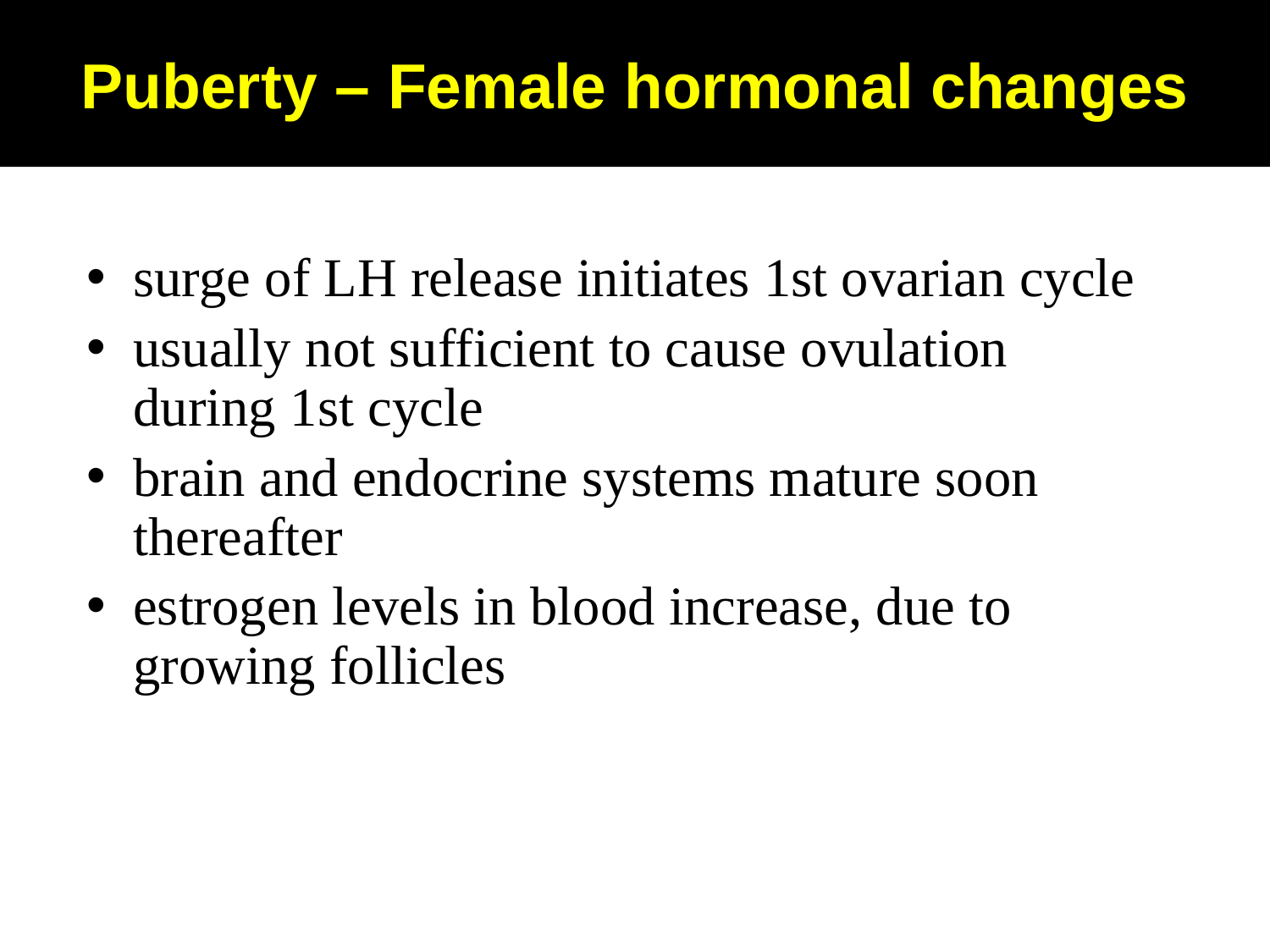

# Puberty – Female hormonal changes
surge of LH release initiates 1st ovarian cycle
usually not sufficient to cause ovulation during 1st cycle
brain and endocrine systems mature soon thereafter
estrogen levels in blood increase, due to growing follicles